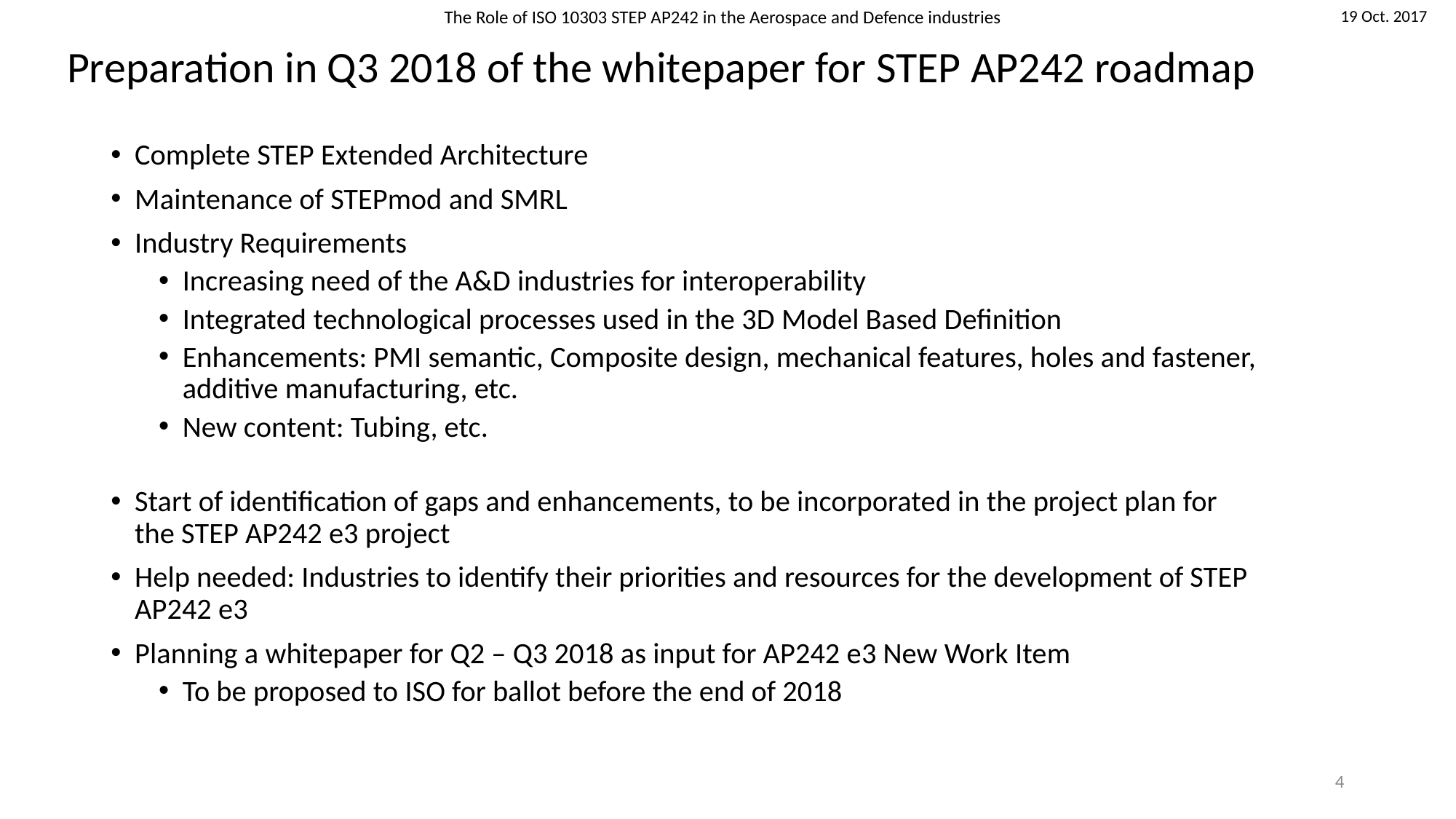

# Preparation in Q3 2018 of the whitepaper for STEP AP242 roadmap
Complete STEP Extended Architecture
Maintenance of STEPmod and SMRL
Industry Requirements
Increasing need of the A&D industries for interoperability
Integrated technological processes used in the 3D Model Based Definition
Enhancements: PMI semantic, Composite design, mechanical features, holes and fastener, additive manufacturing, etc.
New content: Tubing, etc.

Start of identification of gaps and enhancements, to be incorporated in the project plan for the STEP AP242 e3 project
Help needed: Industries to identify their priorities and resources for the development of STEP AP242 e3
Planning a whitepaper for Q2 – Q3 2018 as input for AP242 e3 New Work Item
To be proposed to ISO for ballot before the end of 2018
4